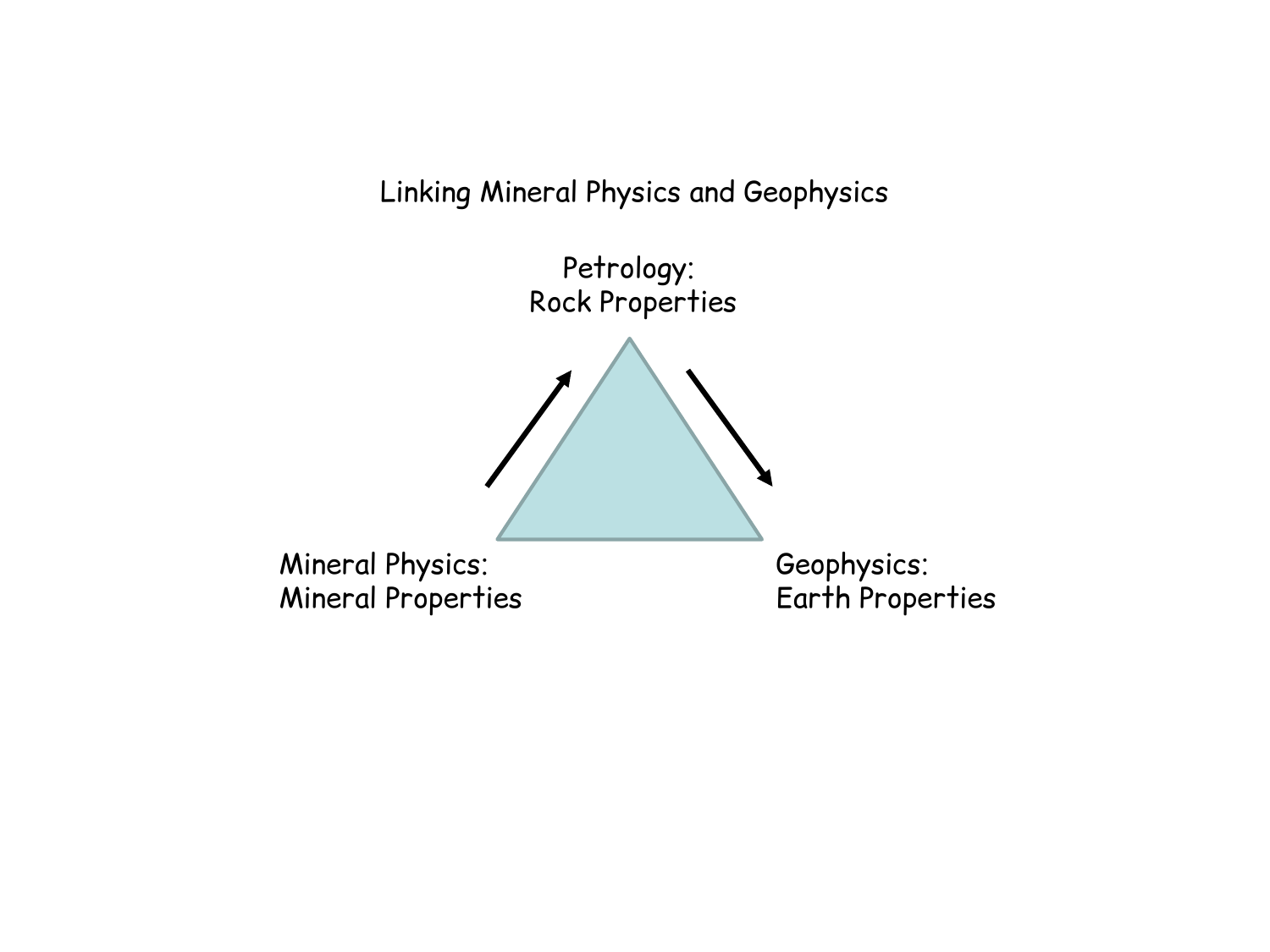

Linking Mineral Physics and Geophysics
Petrology:
Rock Properties
#

Mineral Physics:
Mineral Properties
Geophysics:
Earth Properties